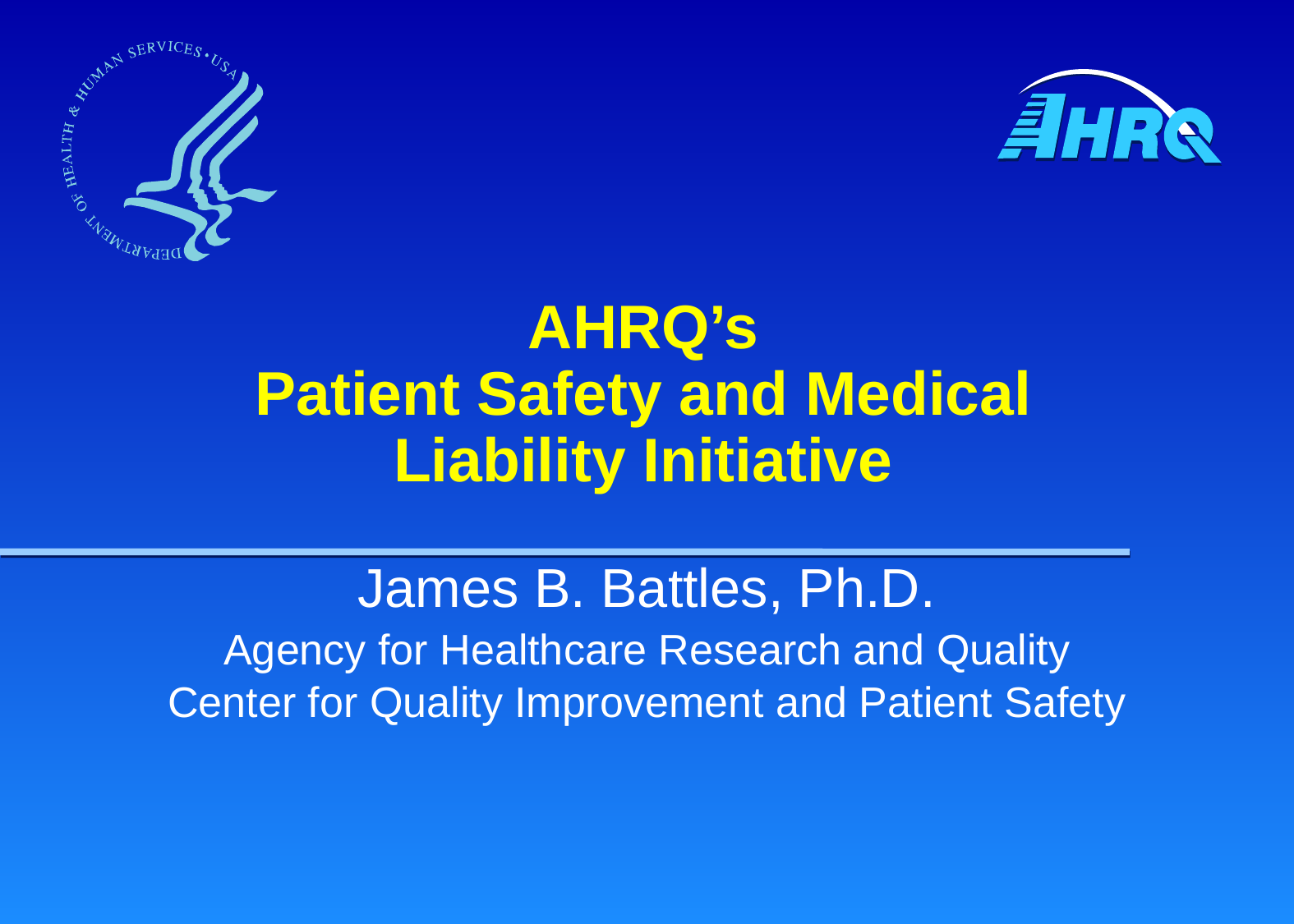

# AHRQ’s Patient Safety and Medical Liability Initiative
James B. Battles, Ph.D.
Agency for Healthcare Research and Quality
Center for Quality Improvement and Patient Safety